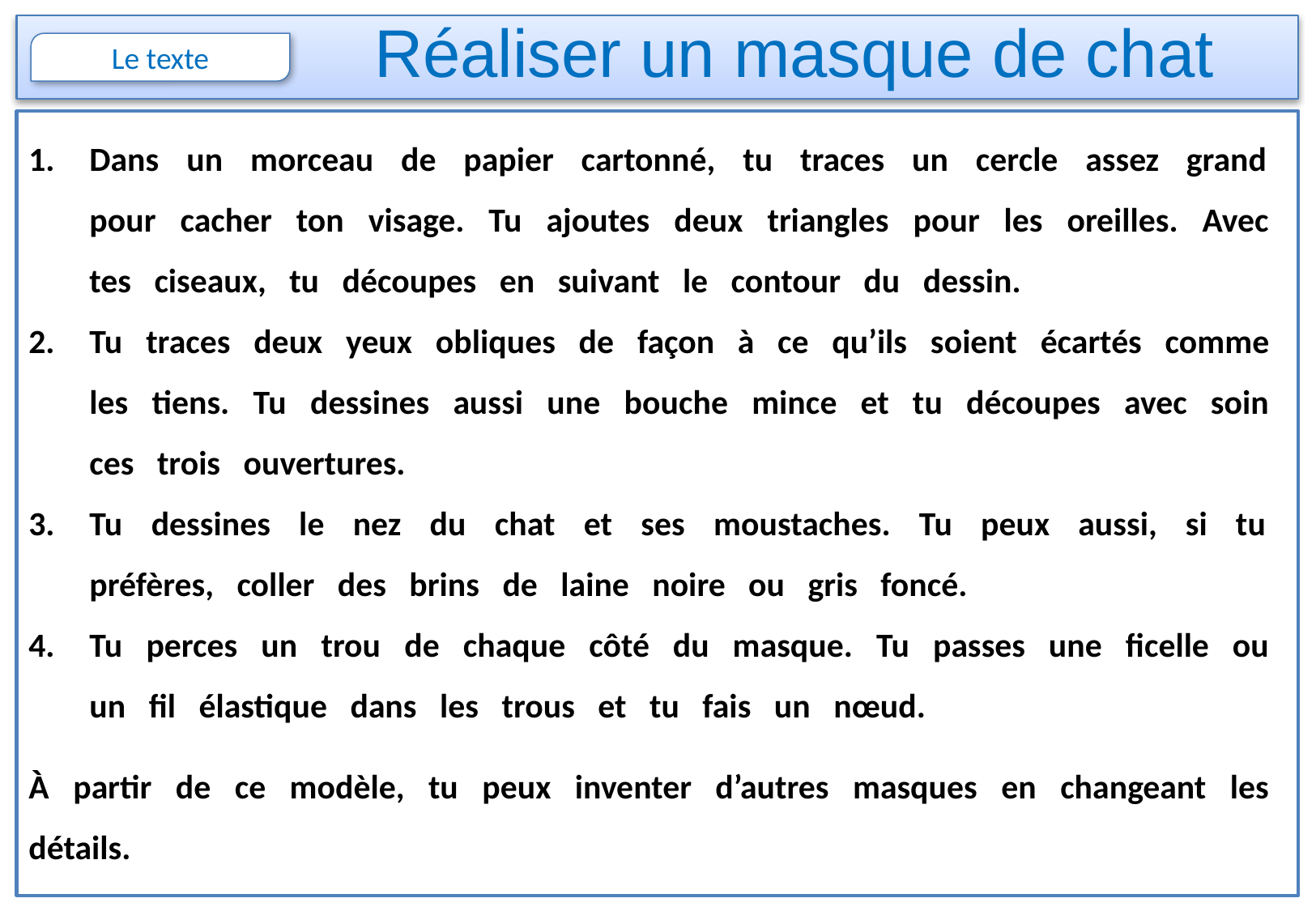

# Réaliser un masque de chat
Dans   un   morceau   de   papier   cartonné,   tu   traces   un   cercle   assez   grand   pour   cacher   ton   visage.   Tu   ajoutes   deux   triangles   pour   les   oreilles.   Avec   tes   ciseaux,   tu   découpes   en   suivant   le   contour   du   dessin.
Tu   traces   deux   yeux   obliques   de   façon   à   ce   qu’ils   soient   écartés   comme   les   tiens.   Tu   dessines   aussi   une   bouche   mince   et   tu   découpes   avec   soin   ces   trois   ouvertures.
Tu   dessines   le   nez   du   chat   et   ses   moustaches.   Tu   peux   aussi,   si   tu   préfères,   coller   des   brins   de   laine   noire   ou   gris   foncé.
Tu   perces   un   trou   de   chaque   côté   du   masque.   Tu   passes   une   ficelle   ou   un   fil   élastique   dans   les   trous   et   tu   fais   un   nœud.
À   partir   de   ce   modèle,   tu   peux   inventer   d’autres   masques   en   changeant   les   détails.